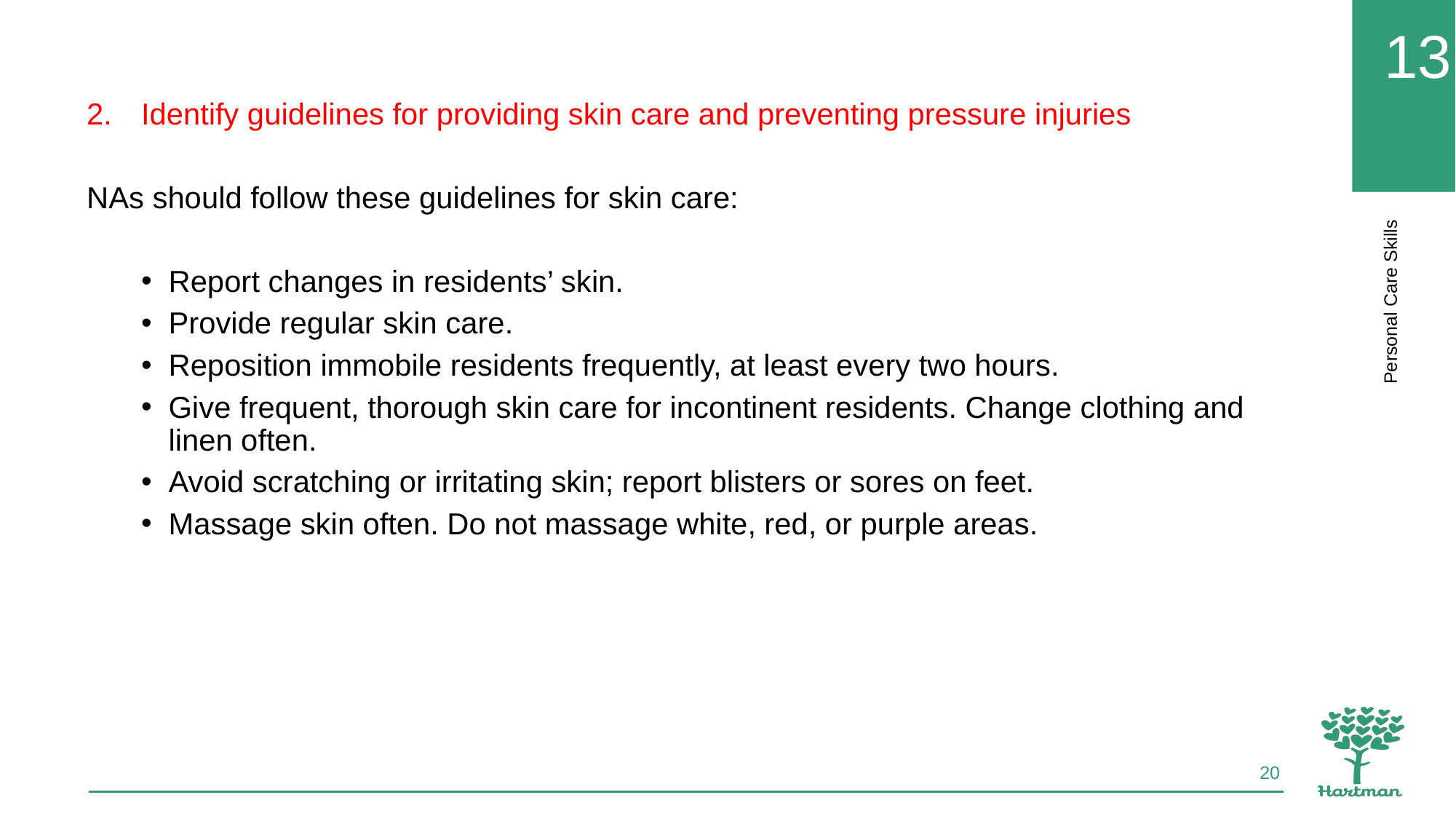

Identify guidelines for providing skin care and preventing pressure injuries

NAs should follow these guidelines for skin care:

Report changes in residents’ skin.
Provide regular skin care.
Reposition immobile residents frequently, at least every two hours.
Give frequent, thorough skin care for incontinent residents. Change clothing and linen often.
Avoid scratching or irritating skin; report blisters or sores on feet.
Massage skin often. Do not massage white, red, or purple areas.

20